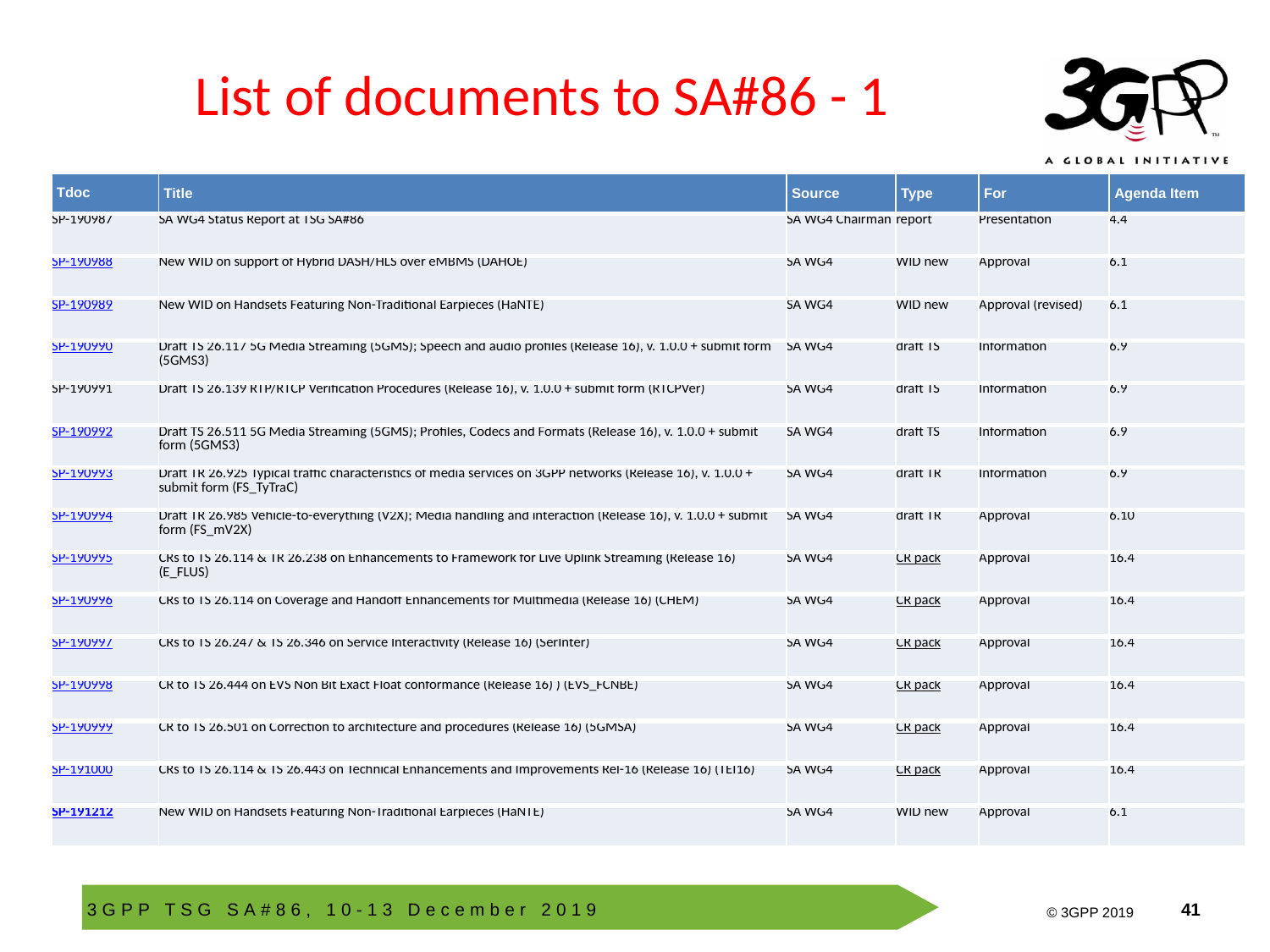

# List of documents to SA#86 - 1
| Tdoc | Title | Source | Type | For | Agenda Item |
| --- | --- | --- | --- | --- | --- |
| SP-190987 | SA WG4 Status Report at TSG SA#86 | SA WG4 Chairman | report | Presentation | 4.4 |
| SP-190988 | New WID on support of Hybrid DASH/HLS over eMBMS (DAHOE) | SA WG4 | WID new | Approval | 6.1 |
| SP-190989 | New WID on Handsets Featuring Non-Traditional Earpieces (HaNTE) | SA WG4 | WID new | Approval (revised) | 6.1 |
| SP-190990 | Draft TS 26.117 5G Media Streaming (5GMS); Speech and audio profiles (Release 16), v. 1.0.0 + submit form (5GMS3) | SA WG4 | draft TS | Information | 6.9 |
| SP-190991 | Draft TS 26.139 RTP/RTCP Verification Procedures (Release 16), v. 1.0.0 + submit form (RTCPVer) | SA WG4 | draft TS | Information | 6.9 |
| SP-190992 | Draft TS 26.511 5G Media Streaming (5GMS); Profiles, Codecs and Formats (Release 16), v. 1.0.0 + submit form (5GMS3) | SA WG4 | draft TS | Information | 6.9 |
| SP-190993 | Draft TR 26.925 Typical traffic characteristics of media services on 3GPP networks (Release 16), v. 1.0.0 + submit form (FS\_TyTraC) | SA WG4 | draft TR | Information | 6.9 |
| SP-190994 | Draft TR 26.985 Vehicle-to-everything (V2X); Media handling and interaction (Release 16), v. 1.0.0 + submit form (FS\_mV2X) | SA WG4 | draft TR | Approval | 6.10 |
| SP-190995 | CRs to TS 26.114 & TR 26.238 on Enhancements to Framework for Live Uplink Streaming (Release 16) (E\_FLUS) | SA WG4 | CR pack | Approval | 16.4 |
| SP-190996 | CRs to TS 26.114 on Coverage and Handoff Enhancements for Multimedia (Release 16) (CHEM) | SA WG4 | CR pack | Approval | 16.4 |
| SP-190997 | CRs to TS 26.247 & TS 26.346 on Service Interactivity (Release 16) (SerInter) | SA WG4 | CR pack | Approval | 16.4 |
| SP-190998 | CR to TS 26.444 on EVS Non Bit Exact Float conformance (Release 16) ) (EVS\_FCNBE) | SA WG4 | CR pack | Approval | 16.4 |
| SP-190999 | CR to TS 26.501 on Correction to architecture and procedures (Release 16) (5GMSA) | SA WG4 | CR pack | Approval | 16.4 |
| SP-191000 | CRs to TS 26.114 & TS 26.443 on Technical Enhancements and Improvements Rel-16 (Release 16) (TEI16) | SA WG4 | CR pack | Approval | 16.4 |
| SP-191212 | New WID on Handsets Featuring Non-Traditional Earpieces (HaNTE) | SA WG4 | WID new | Approval | 6.1 |